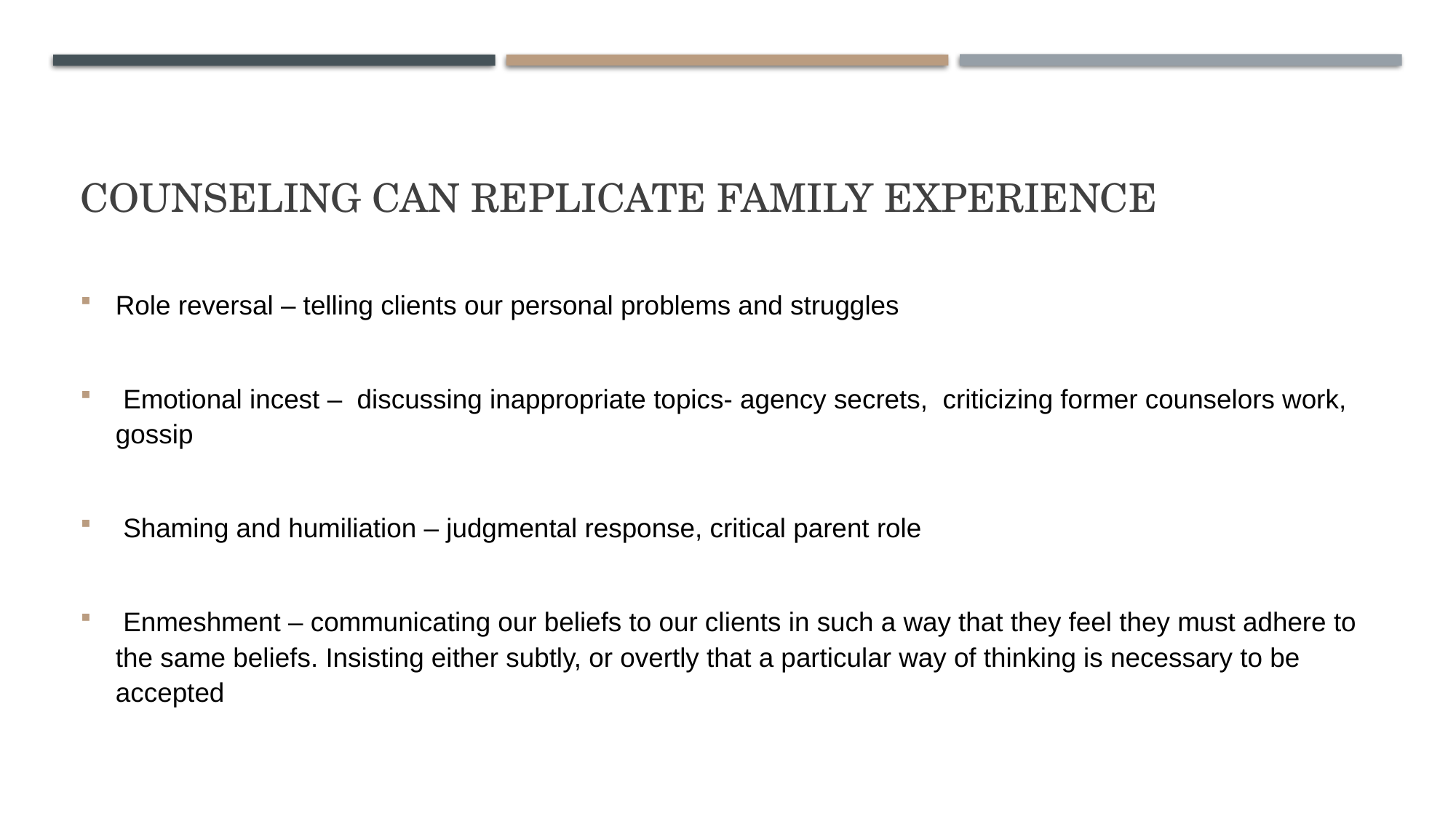

# counseling can replicate family experience
Role reversal – telling clients our personal problems and struggles

 Emotional incest –  discussing inappropriate topics- agency secrets,  criticizing former counselors work, gossip

 Shaming and humiliation – judgmental response, critical parent role

 Enmeshment – communicating our beliefs to our clients in such a way that they feel they must adhere to the same beliefs. Insisting either subtly, or overtly that a particular way of thinking is necessary to be accepted